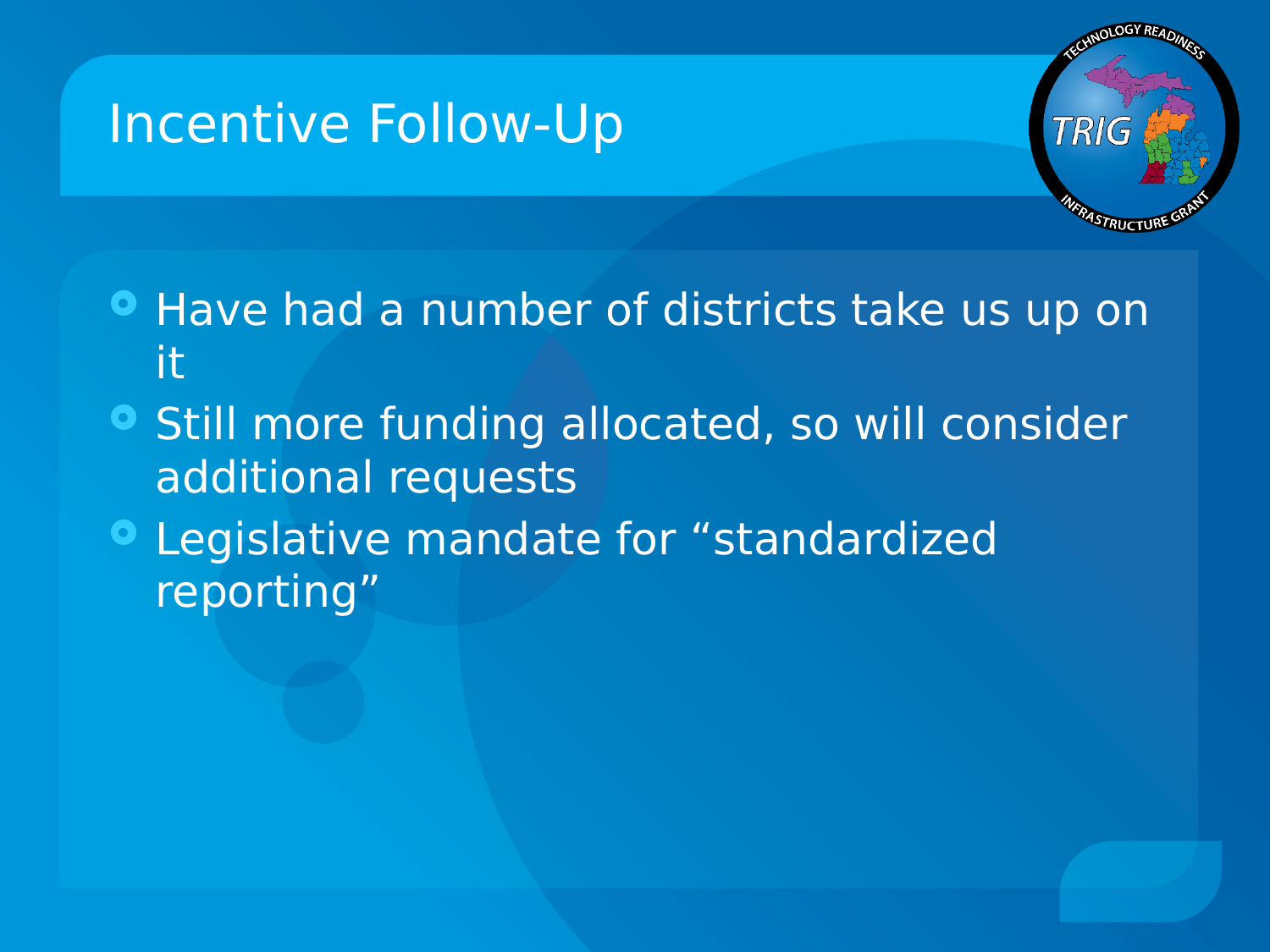

# Incentive Follow-Up
Have had a number of districts take us up on it
Still more funding allocated, so will consider additional requests
Legislative mandate for “standardized reporting”